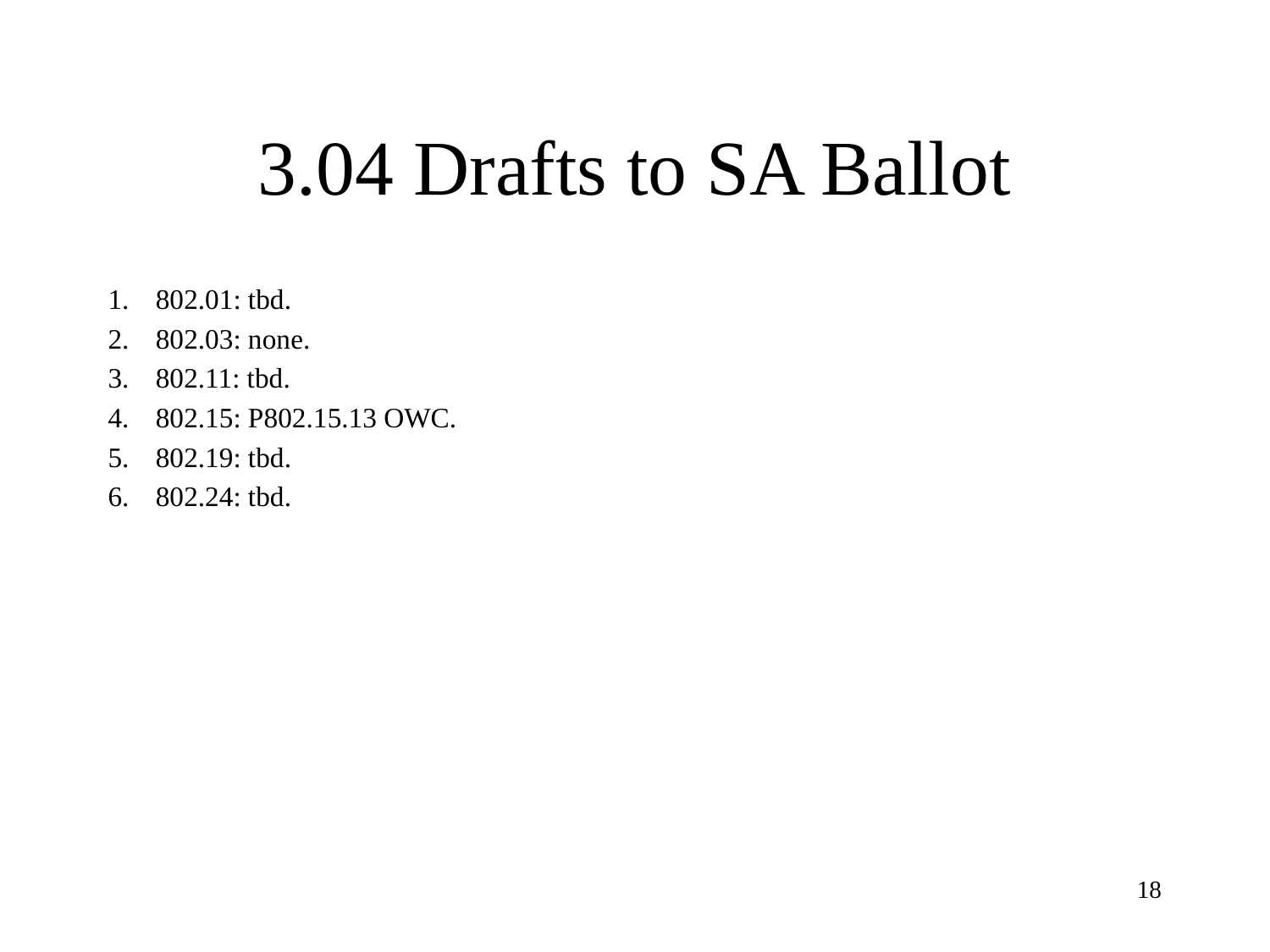

# 3.04 Drafts to SA Ballot
802.01: tbd.
802.03: none.
802.11: tbd.
802.15: P802.15.13 OWC.
802.19: tbd.
802.24: tbd.

18